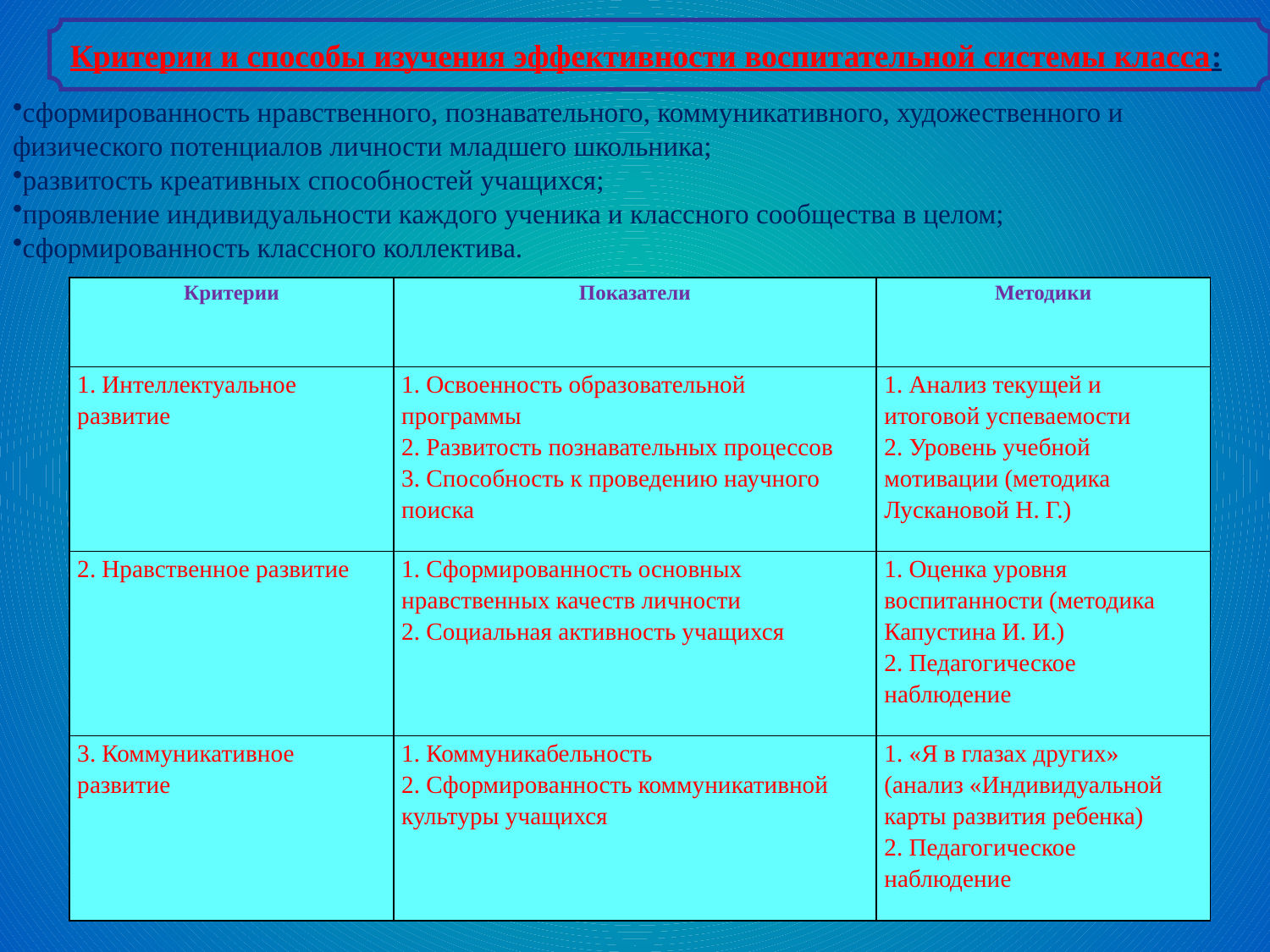

Критерии и способы изучения эффективности воспитательной системы класса:

сформированность нравственного, познавательного, коммуникативного, художественного и физического потенциалов личности младшего школьника;
развитость креативных способностей учащихся;
проявление индивидуальности каждого ученика и классного сообщества в целом;
сформированность классного коллектива.

| Критерии | Показатели | Методики |
| --- | --- | --- |
| 1. Интеллектуальное развитие | 1. Освоенность образовательной программы 2. Развитость познавательных процессов 3. Способность к проведению научного поиска | 1. Анализ текущей и итоговой успеваемости 2. Уровень учебной мотивации (методика Лускановой Н. Г.) |
| 2. Нравственное развитие | 1. Сформированность основных нравственных качеств личности 2. Социальная активность учащихся | 1. Оценка уровня воспитанности (методика Капустина И. И.) 2. Педагогическое наблюдение |
| 3. Коммуникативное развитие | 1. Коммуникабельность 2. Сформированность коммуникативной культуры учащихся | 1. «Я в глазах других» (анализ «Индивидуальной карты развития ребенка) 2. Педагогическое наблюдение |

#